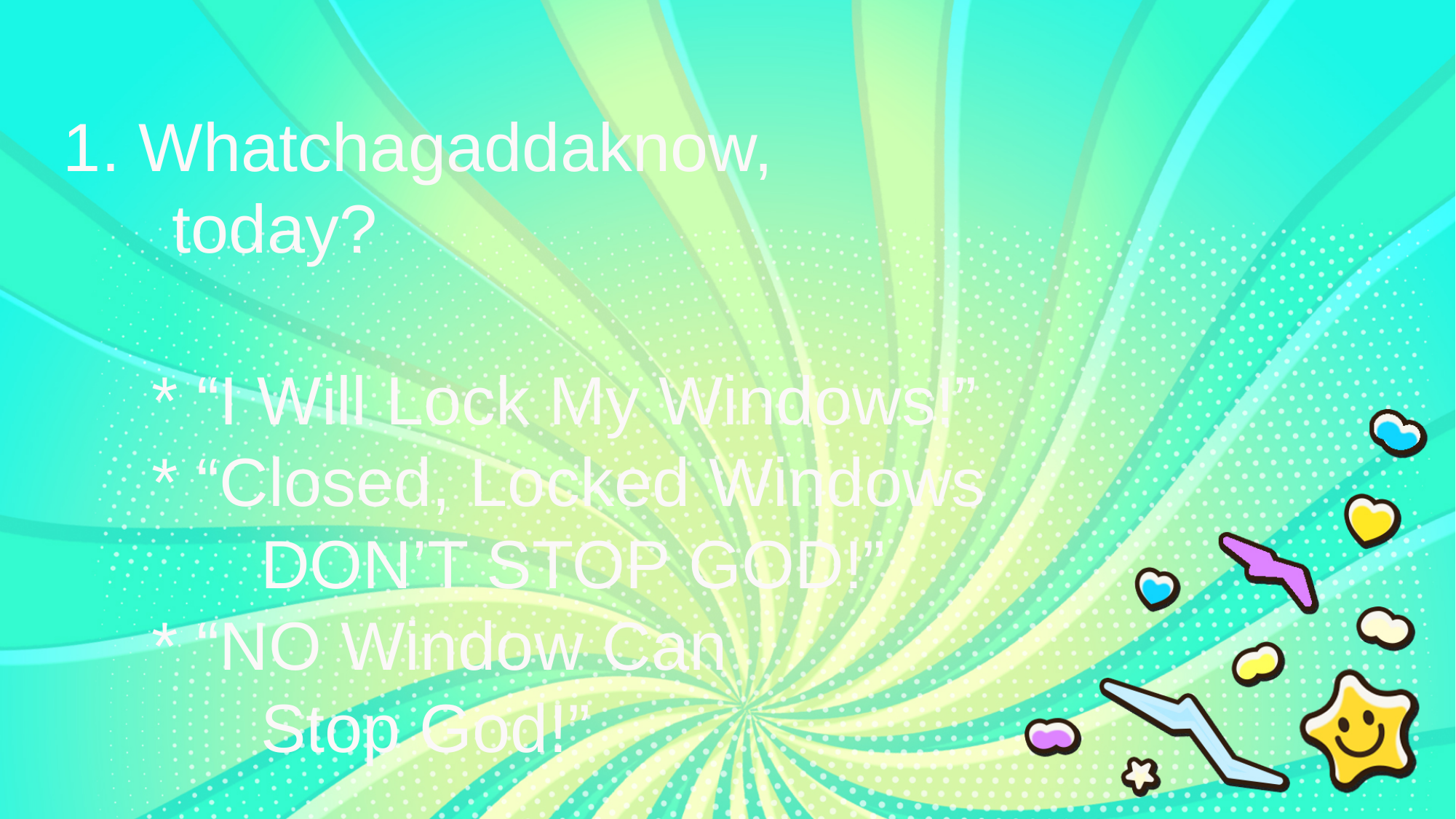

1. Whatchagaddaknow,
	today?
* “I Will Lock My Windows!”
* “Closed, Locked Windows
	DON’T STOP GOD!”
* “NO Window Can
	Stop God!”